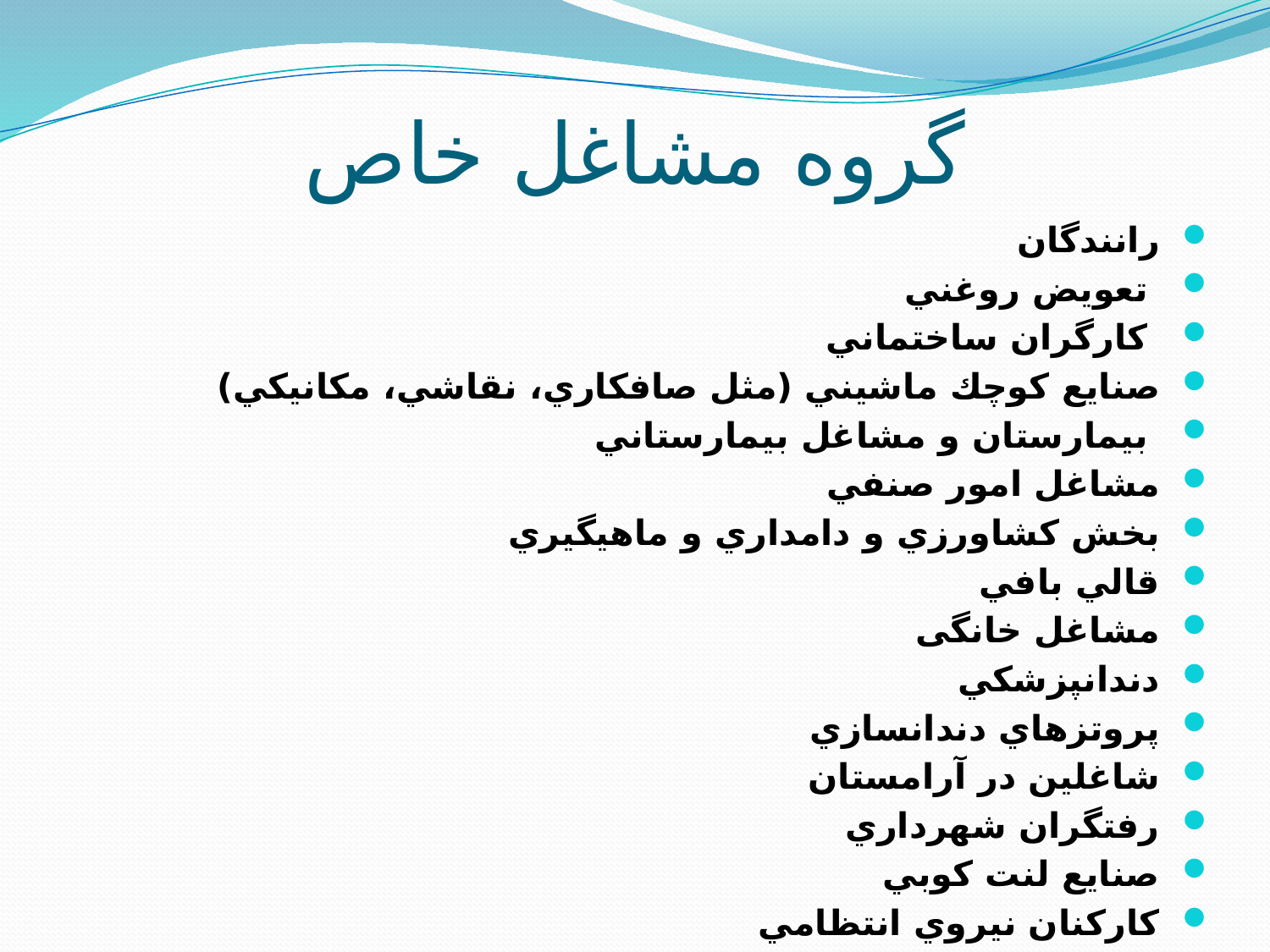

# گروه مشاغل خاص
رانندگان
 تعويض روغني
 كارگران ساختماني
صنايع كوچك ماشيني (مثل صافكاري، نقاشي، مكانيكي)
 بيمارستان و مشاغل بيمارستاني
مشاغل امور صنفي
بخش كشاورزي و دامداري و ماهيگيري
قالي بافي
مشاغل خانگی
دندانپزشكي
پروتزهاي دندانسازي
شاغلين در آرامستان
رفتگران شهرداري
صنايع لنت كوبي
كاركنان نيروي انتظامي